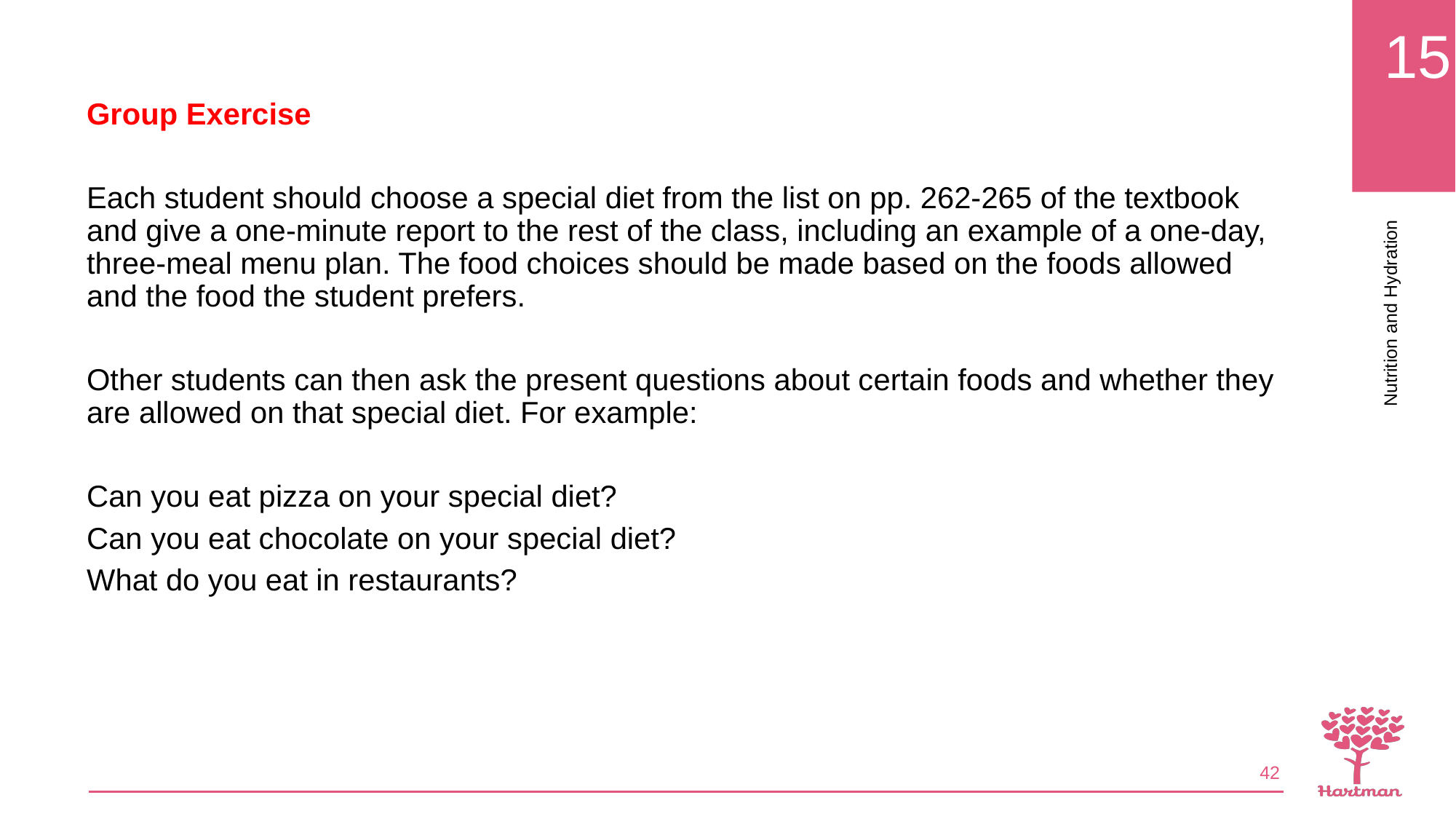

Group Exercise

Each student should choose a special diet from the list on pp. 262-265 of the textbook and give a one-minute report to the rest of the class, including an example of a one-day, three-meal menu plan. The food choices should be made based on the foods allowed and the food the student prefers.

Other students can then ask the present questions about certain foods and whether they are allowed on that special diet. For example:

Can you eat pizza on your special diet?
Can you eat chocolate on your special diet?
What do you eat in restaurants?

42